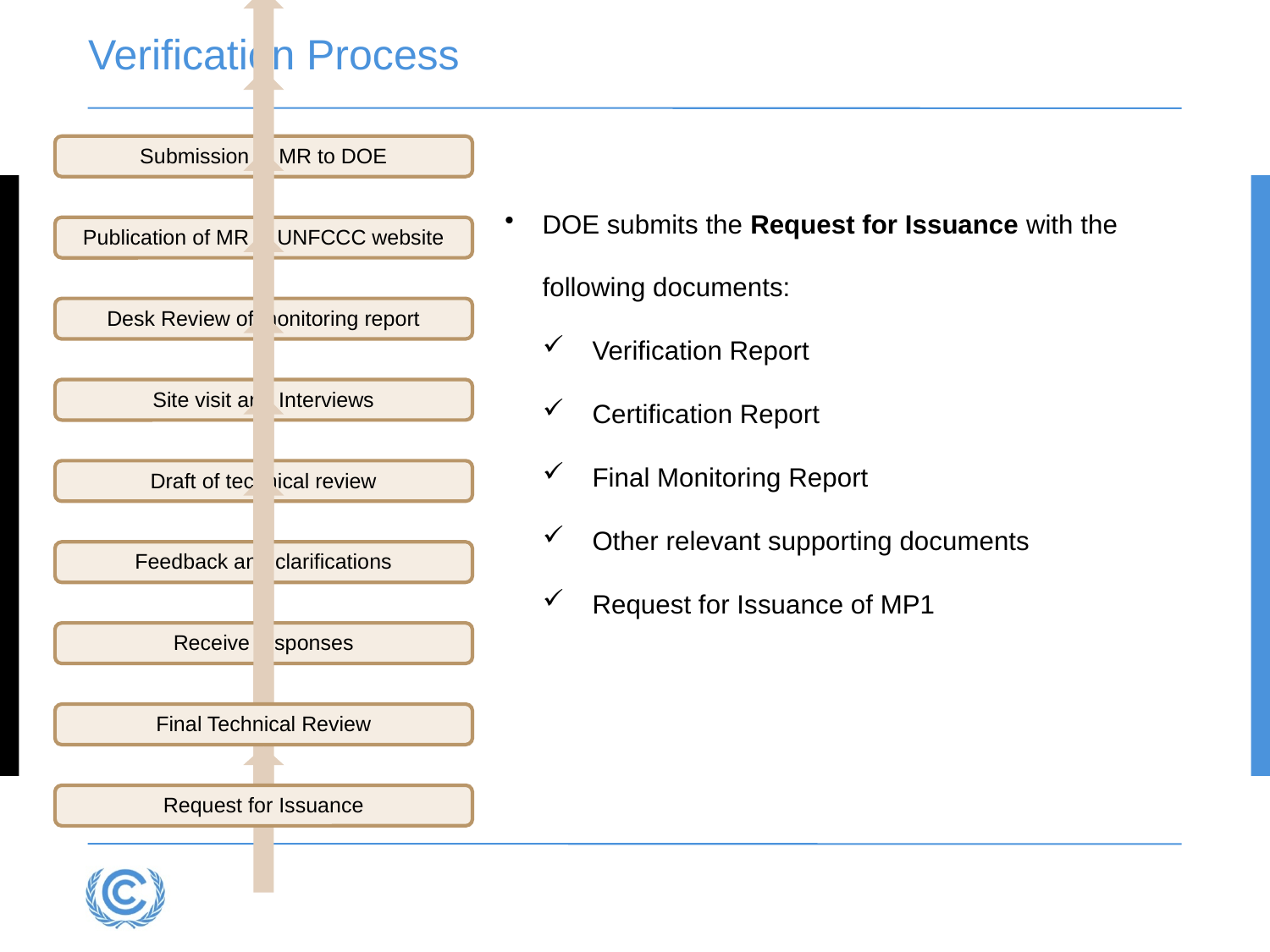

# Verification Process
Publication of MR in UNFCCC website
Desk Review of monitoring report
Site visit and Interviews
Draft of technical review
Feedback and clarifications
Receive responses
Final Technical Review
Request for Issuance
Submission of MR to DOE
DOE submits the Request for Issuance with the following documents:
Verification Report
Certification Report
Final Monitoring Report
Other relevant supporting documents
Request for Issuance of MP1